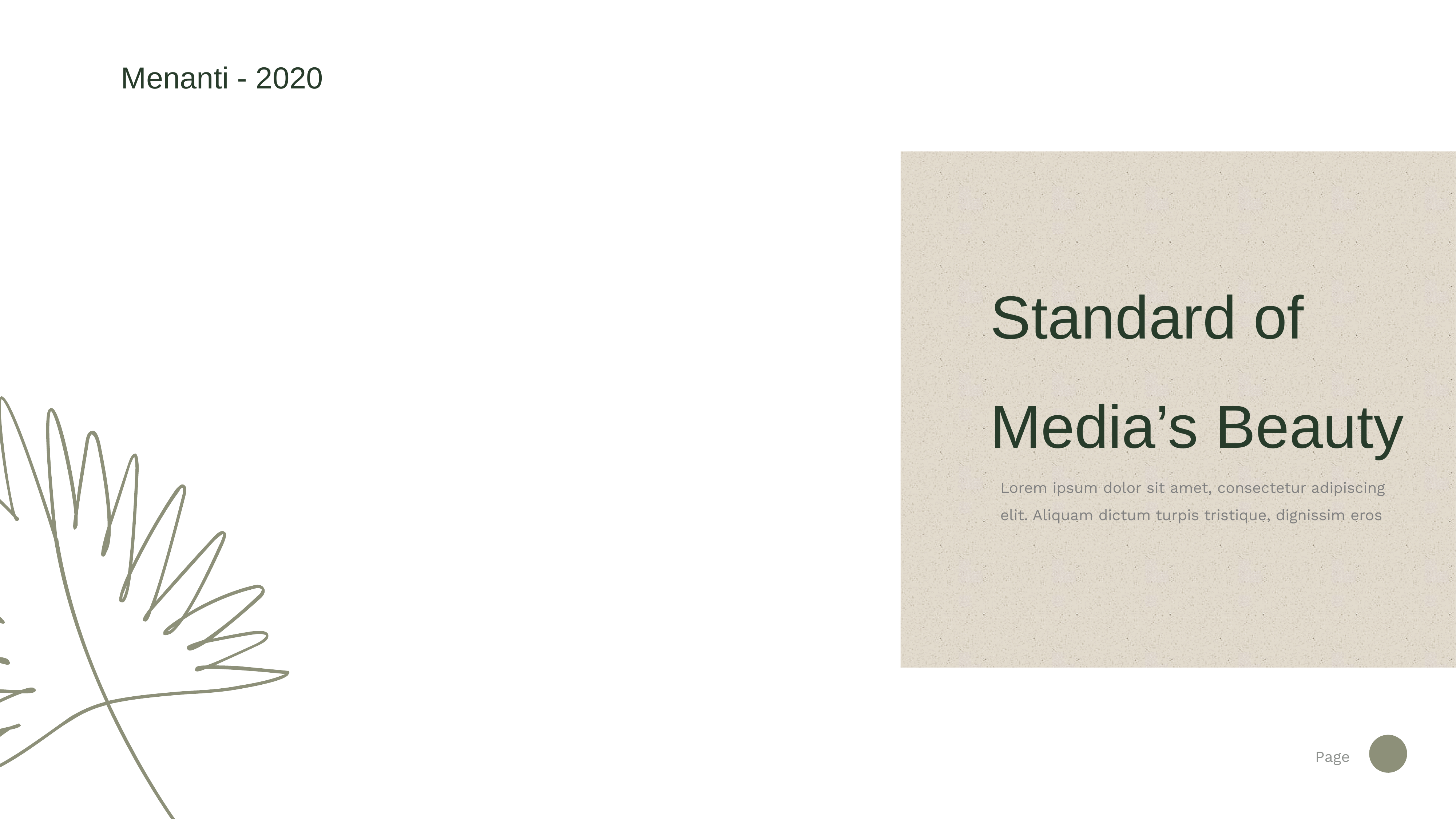

Menanti - 2020

Standard of Media’s Beauty

Lorem ipsum dolor sit amet, consectetur adipiscing elit. Aliquam dictum turpis tristique, dignissim eros

Page
22